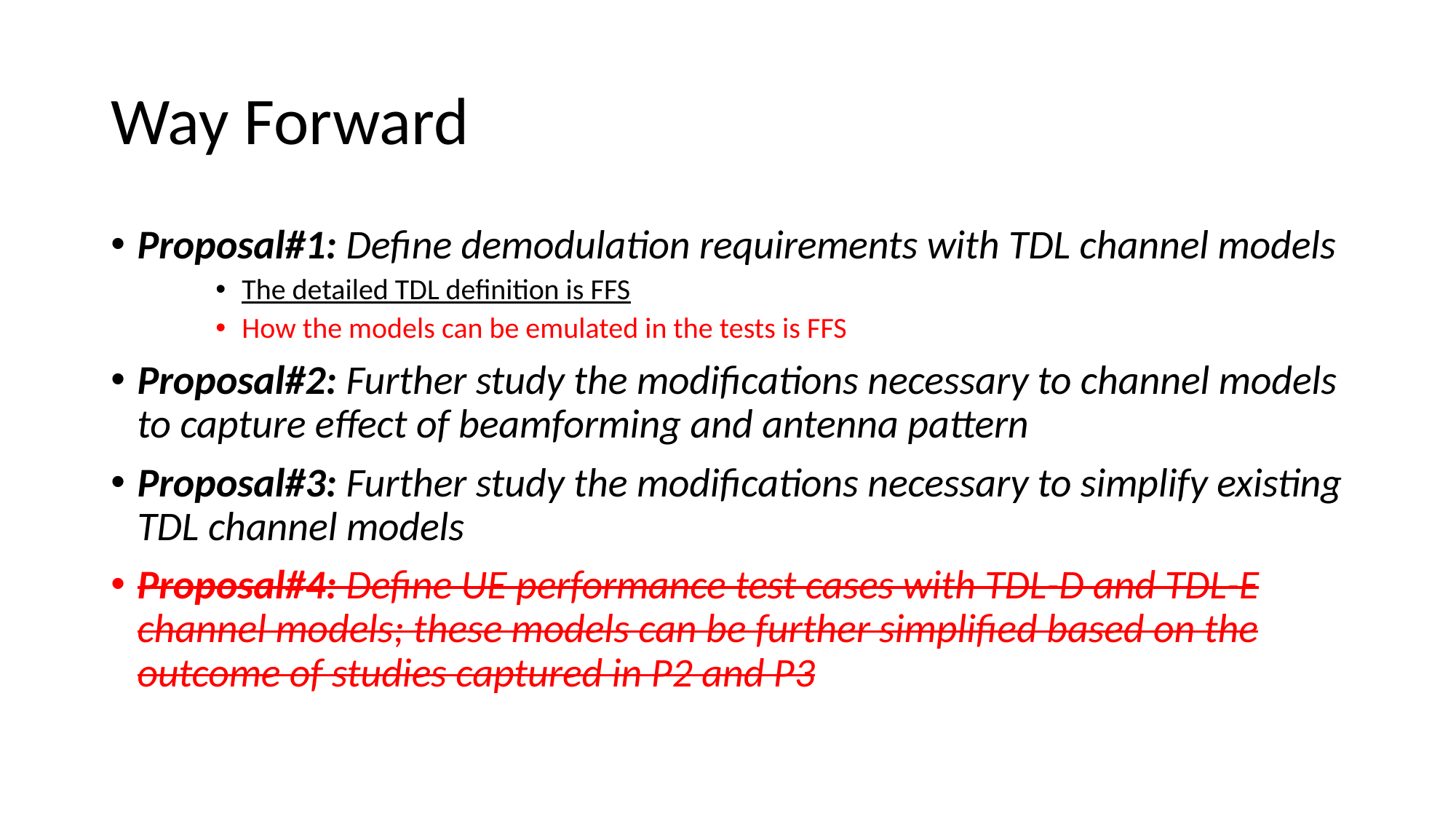

# Way Forward
Proposal#1: Define demodulation requirements with TDL channel models
The detailed TDL definition is FFS
How the models can be emulated in the tests is FFS
Proposal#2: Further study the modifications necessary to channel models to capture effect of beamforming and antenna pattern
Proposal#3: Further study the modifications necessary to simplify existing TDL channel models
Proposal#4: Define UE performance test cases with TDL-D and TDL-E channel models; these models can be further simplified based on the outcome of studies captured in P2 and P3